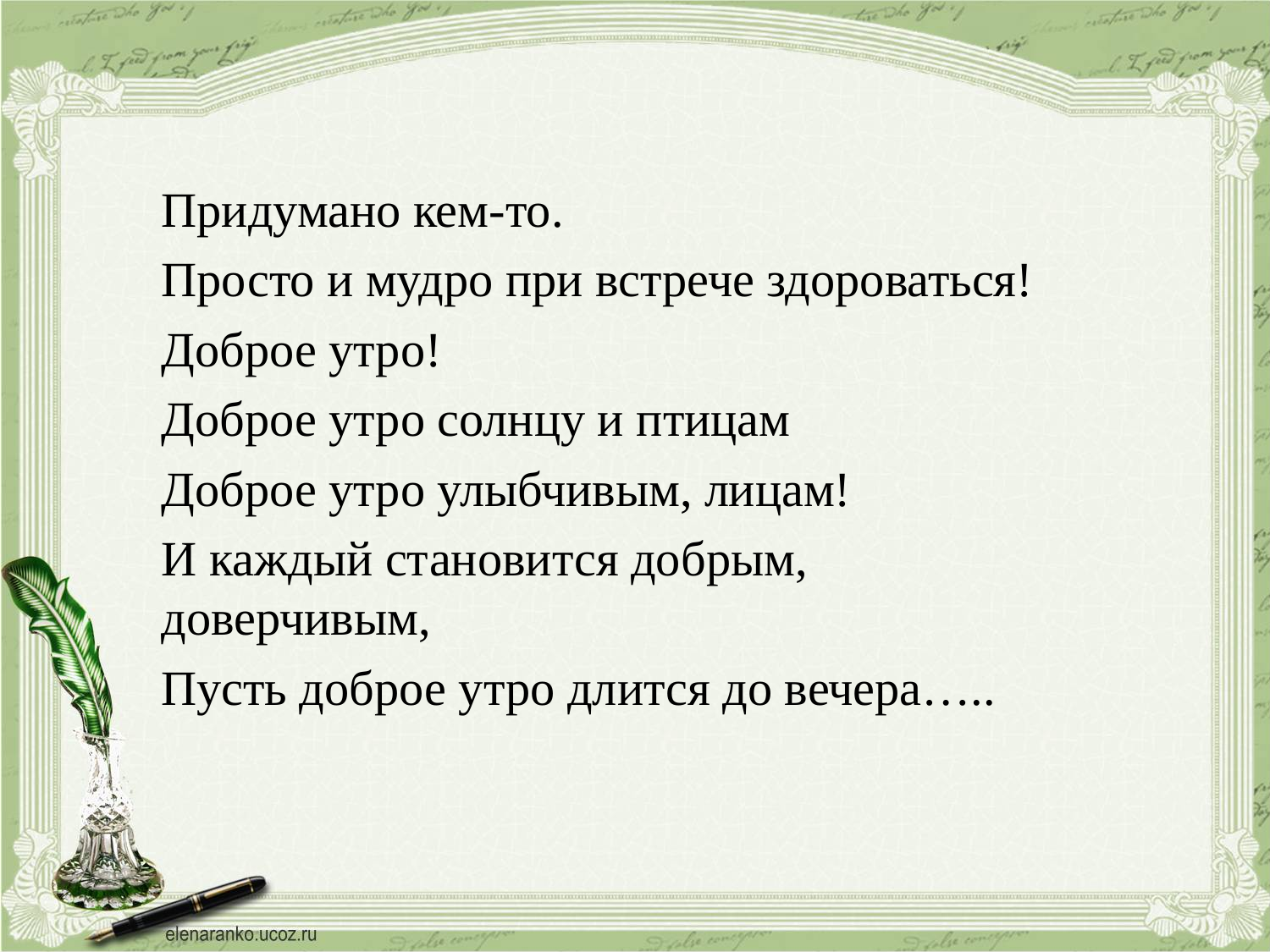

Придумано кем-то.
Просто и мудро при встрече здороваться!
Доброе утро!
Доброе утро солнцу и птицам
Доброе утро улыбчивым, лицам!
И каждый становится добрым, доверчивым,
Пусть доброе утро длится до вечера…..